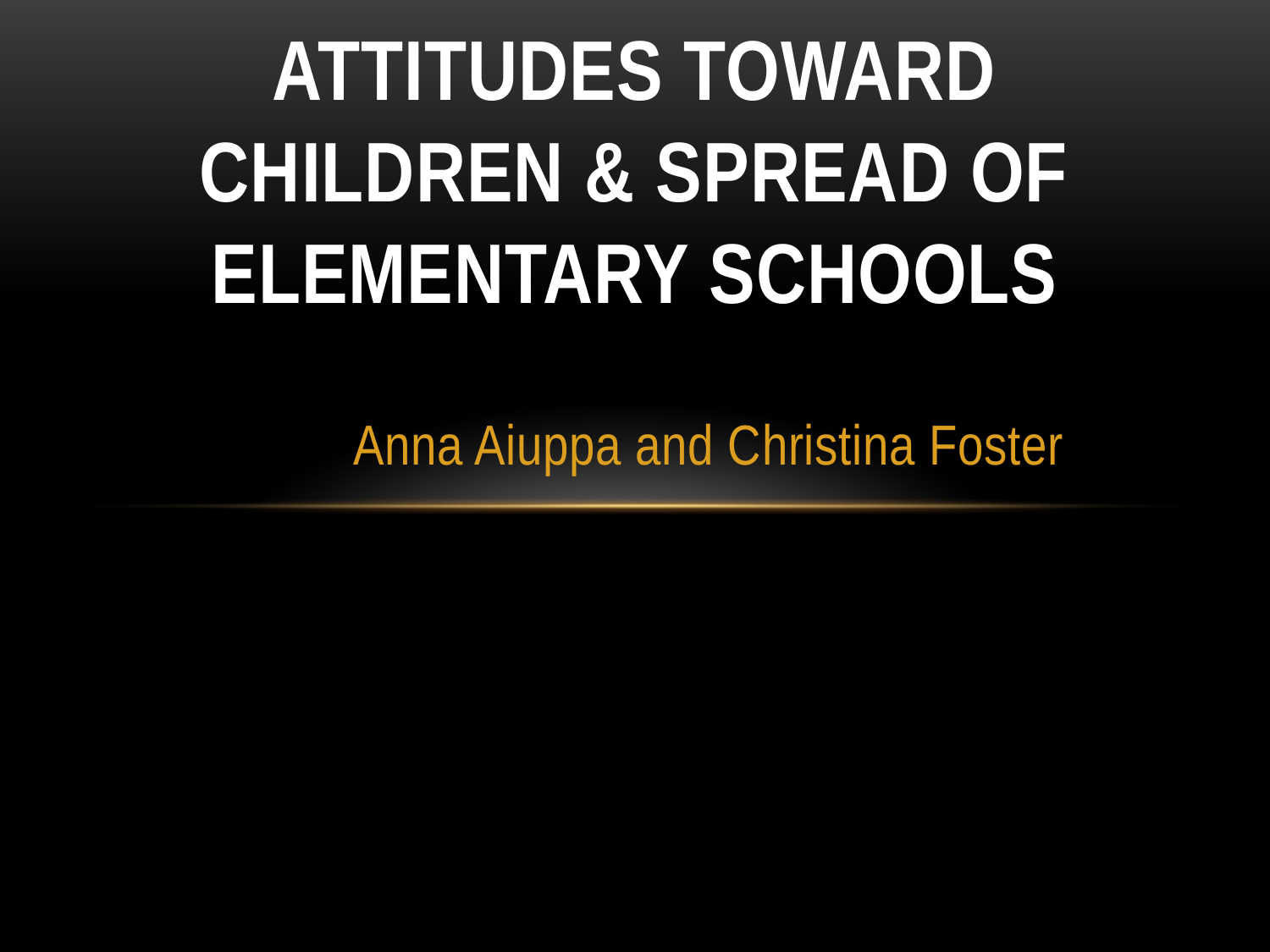

# Attitudes Toward Children & Spread of Elementary Schools
Anna Aiuppa and Christina Foster